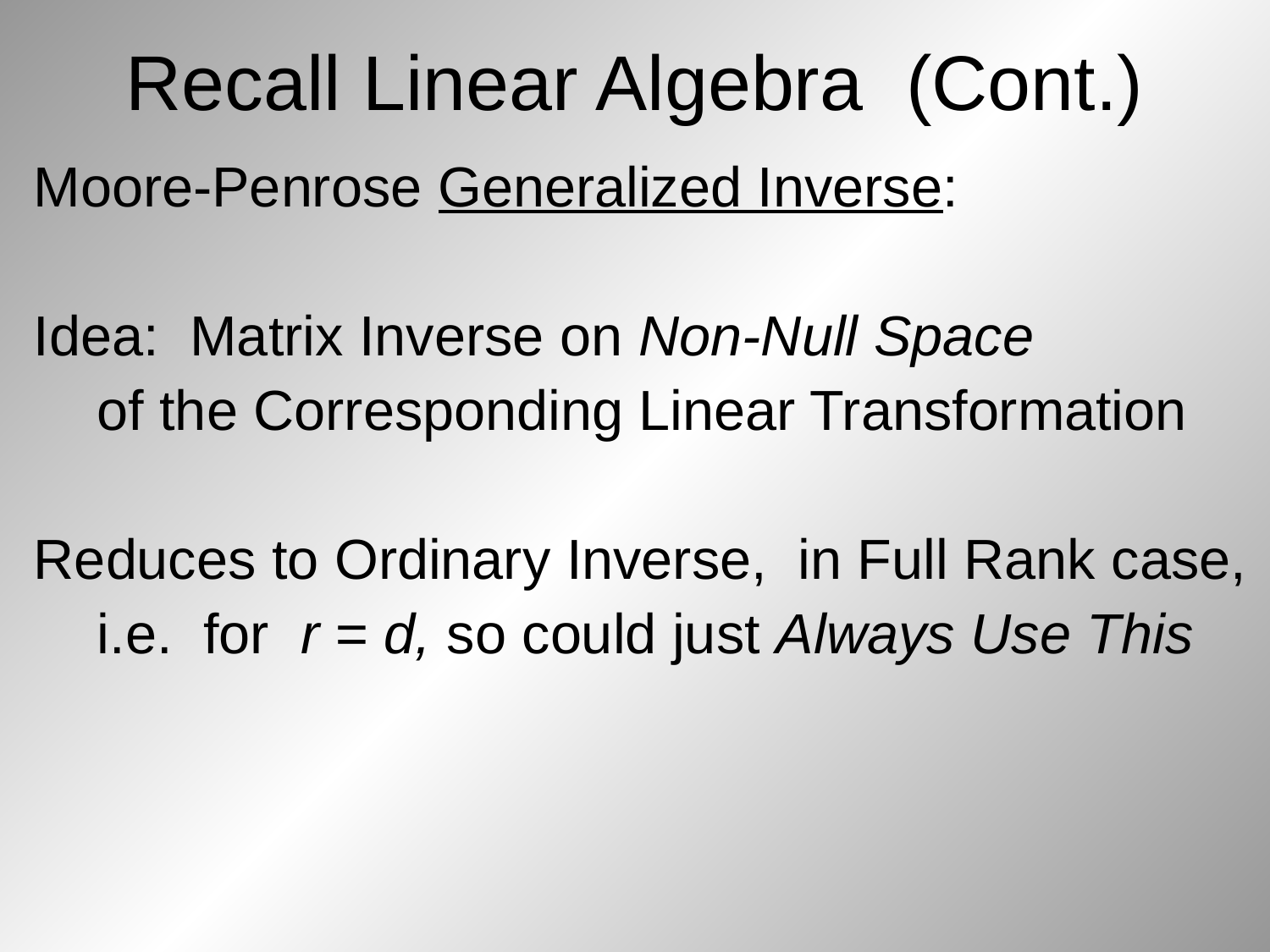

# Recall Linear Algebra  (Cont.)
Moore-Penrose Generalized Inverse:

Idea:  Matrix Inverse on Non-Null Space
	of the Corresponding Linear Transformation

Reduces to Ordinary Inverse,  in Full Rank case,
i.e.  for  r = d, so could just Always Use This